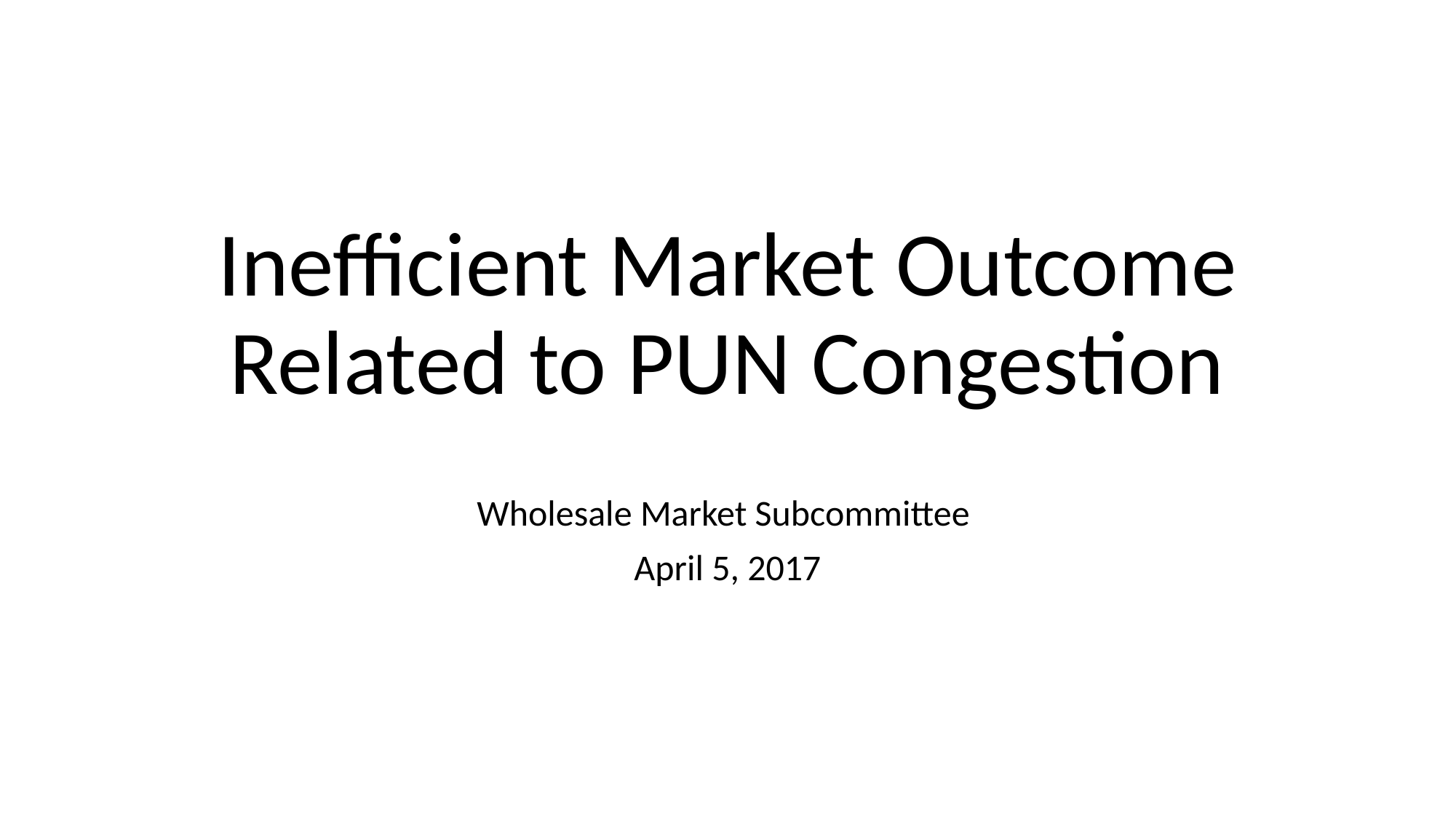

# Inefficient Market Outcome Related to PUN Congestion

Wholesale Market Subcommittee
April 5, 2017